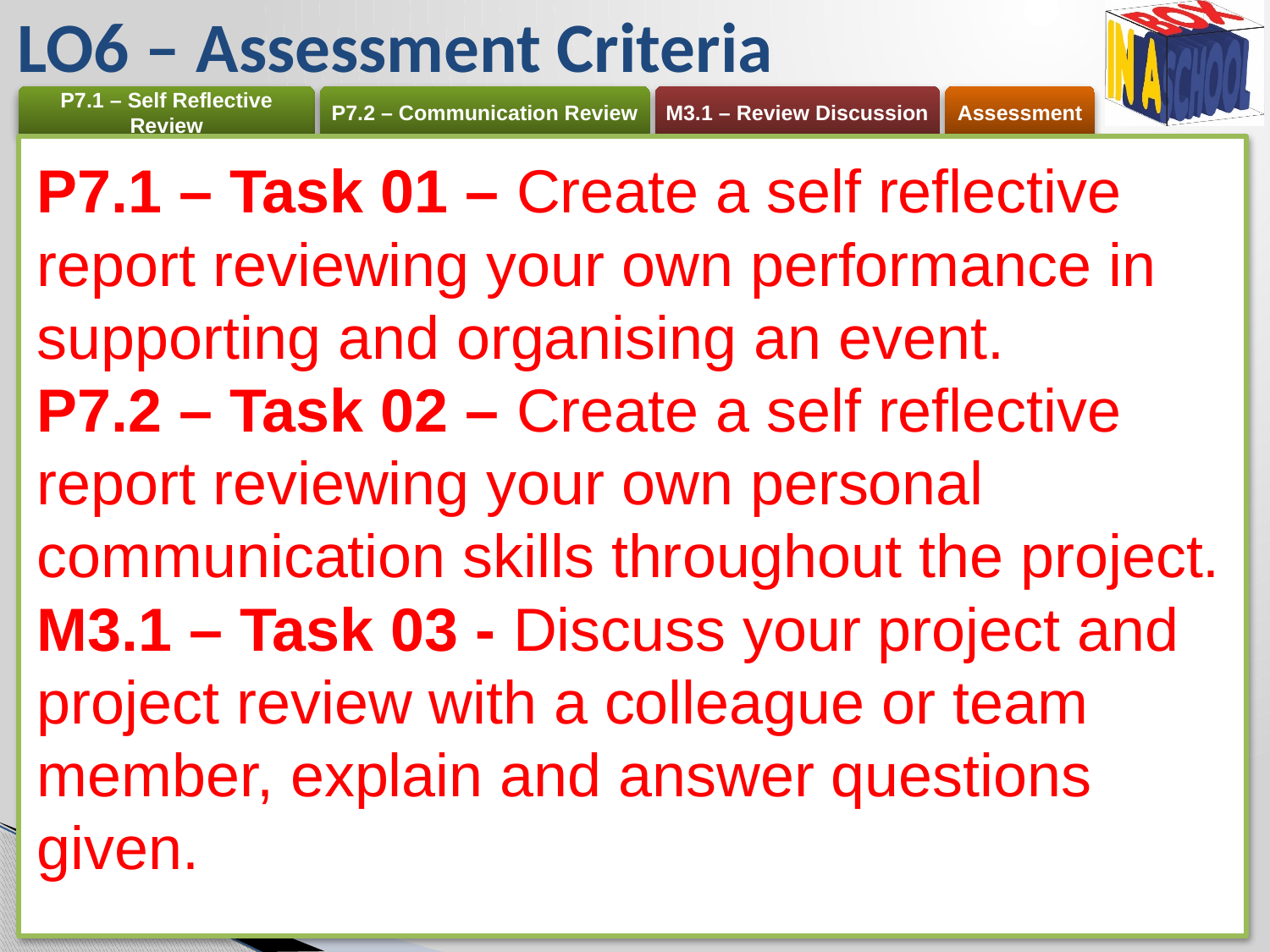

# LO6 – Assessment Criteria
P7.1 – Task 01 – Create a self reflective report reviewing your own performance in supporting and organising an event.
P7.2 – Task 02 – Create a self reflective report reviewing your own personal communication skills throughout the project.
M3.1 – Task 03 - Discuss your project and project review with a colleague or team member, explain and answer questions given.